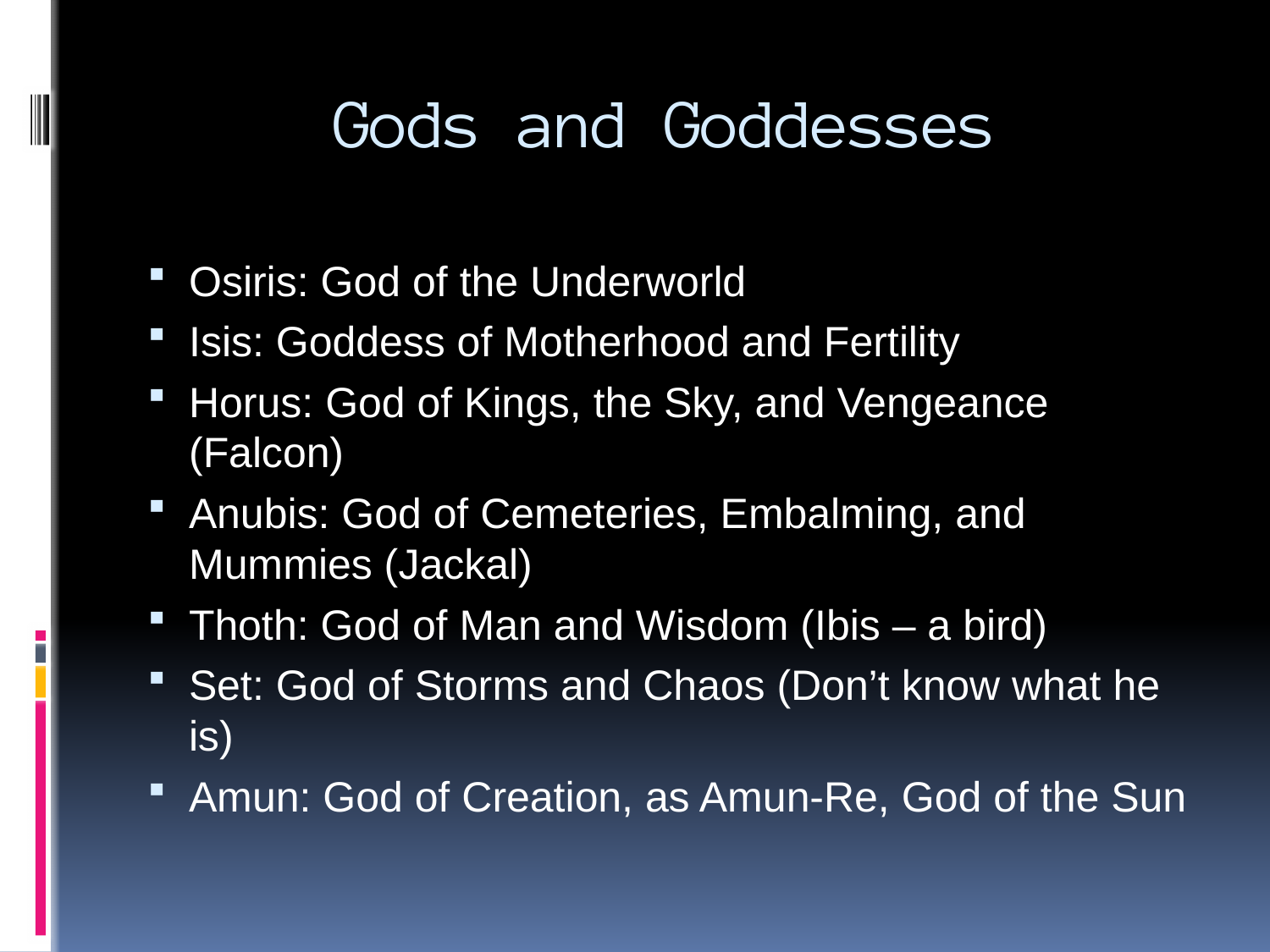

# Gods and Goddesses
Osiris: God of the Underworld
Isis: Goddess of Motherhood and Fertility
Horus: God of Kings, the Sky, and Vengeance (Falcon)
Anubis: God of Cemeteries, Embalming, and Mummies (Jackal)
Thoth: God of Man and Wisdom (Ibis – a bird)
Set: God of Storms and Chaos (Don’t know what he is)
Amun: God of Creation, as Amun-Re, God of the Sun